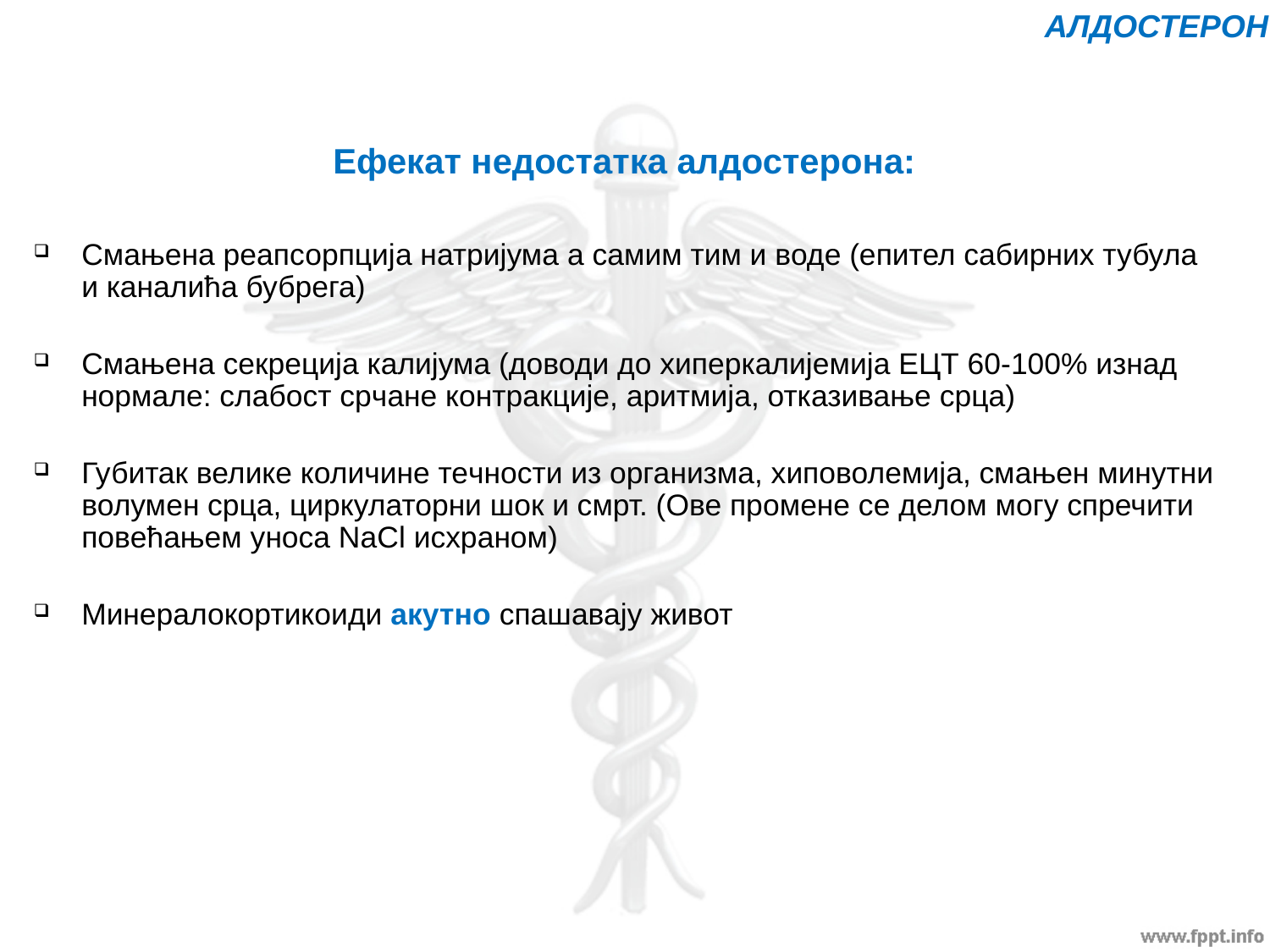

АЛДОСТЕРОН
Ефекат недостатка алдостерона:
Смањена реапсорпција натријума а самим тим и воде (епител сабирних тубула и каналића бубрега)

Смањена секреција калијума (доводи до хиперкалијемија ЕЦТ 60-100% изнад нормале: слабост срчане контракције, аритмија, отказивање срца)

Губитак велике количине течности из организма, хиповолемија, смањен минутни волумен срца, циркулаторни шок и смрт. (Ове промене се делом могу спречити повећањем уноса NaCl исхраном)

Минералокортикоиди акутно спашавају живот